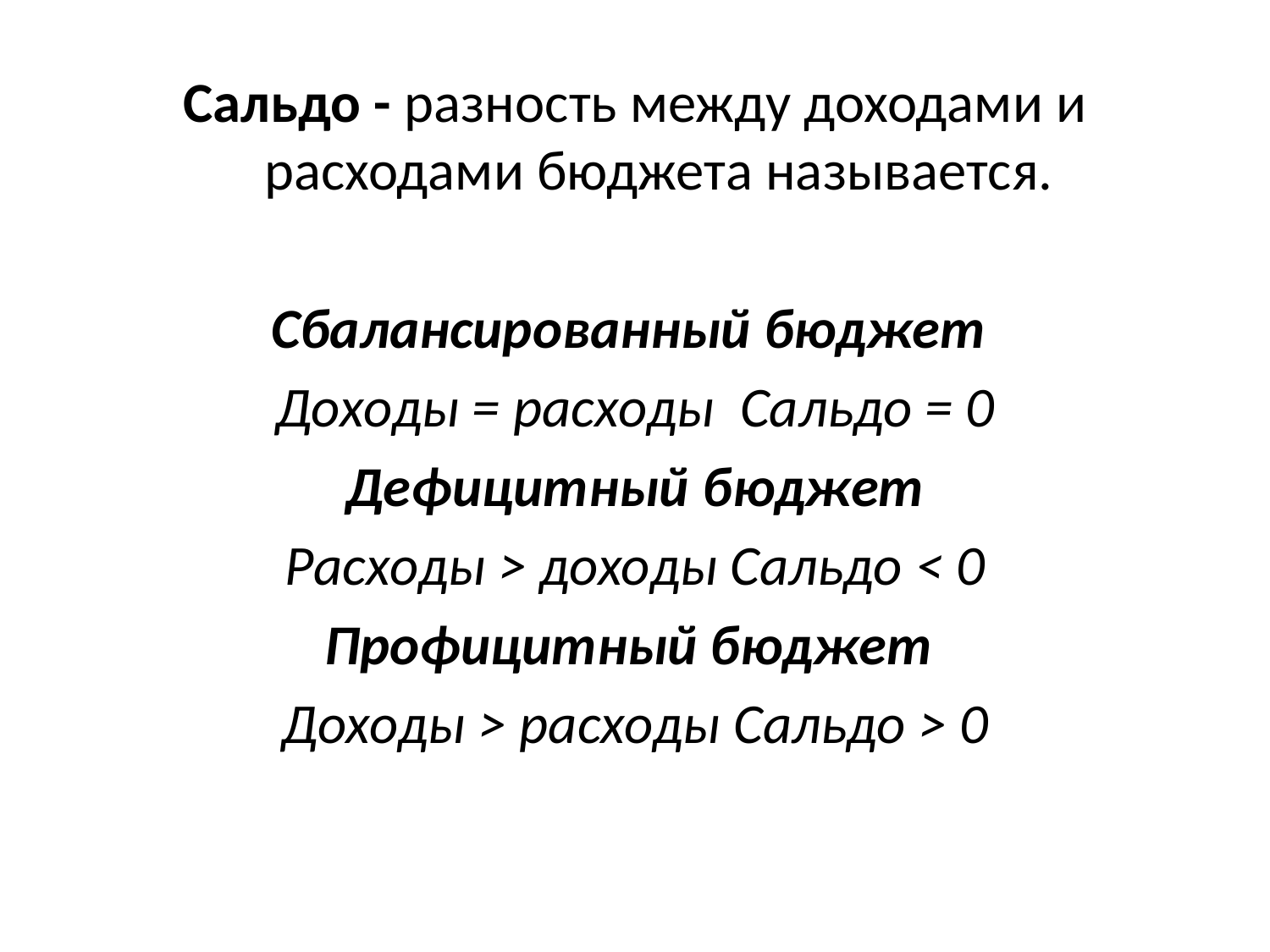

Сальдо - разность между доходами и расходами бюджета называется.

Сбалансированный бюджет
Доходы = расходы  Сальдо = 0
Дефицитный бюджет
Расходы > доходы Сальдо < 0
Профицитный бюджет
Доходы > расходы Сальдо > 0